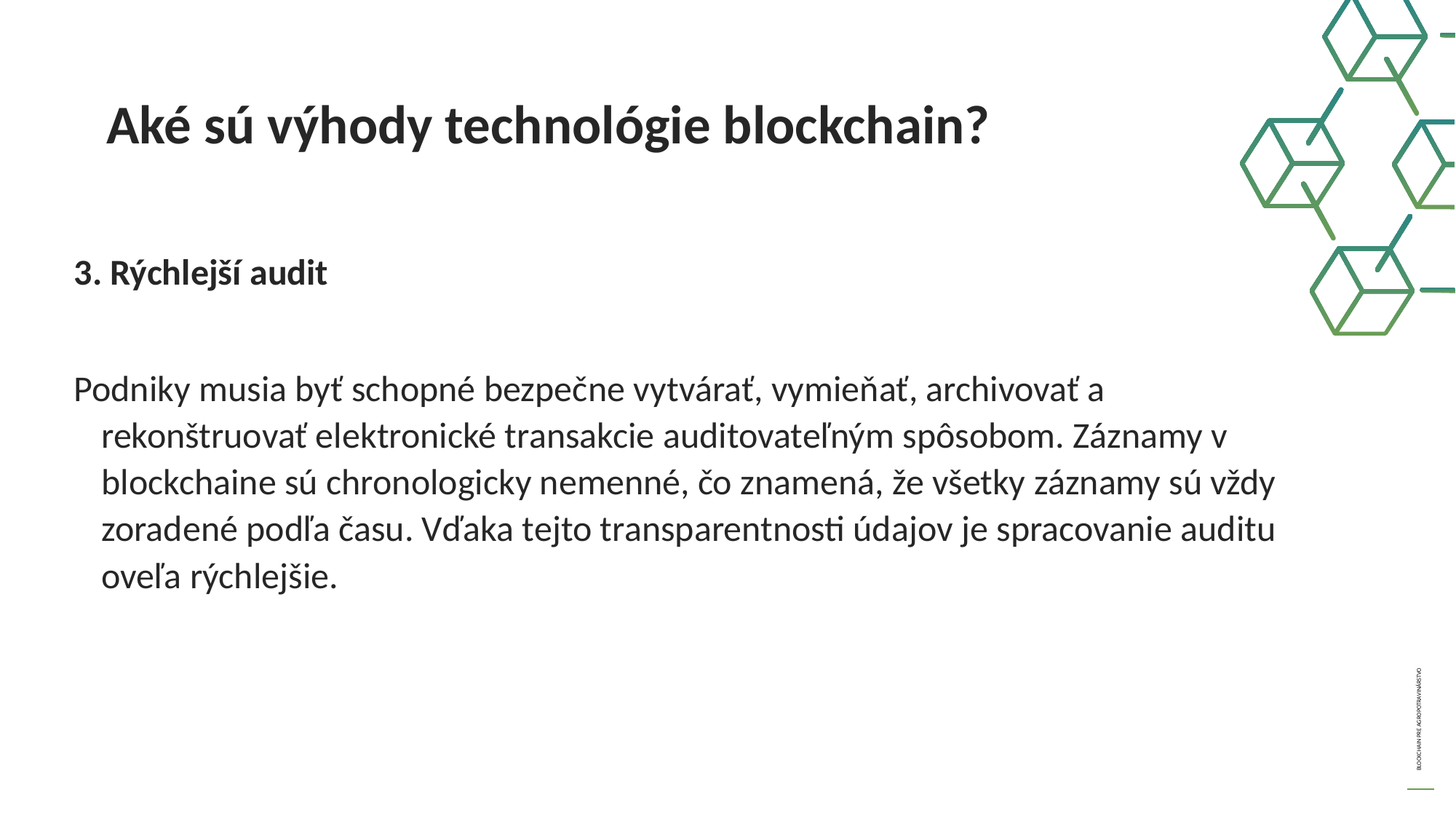

Aké sú výhody technológie blockchain?
3. Rýchlejší audit

Podniky musia byť schopné bezpečne vytvárať, vymieňať, archivovať a rekonštruovať elektronické transakcie auditovateľným spôsobom. Záznamy v blockchaine sú chronologicky nemenné, čo znamená, že všetky záznamy sú vždy zoradené podľa času. Vďaka tejto transparentnosti údajov je spracovanie auditu oveľa rýchlejšie.